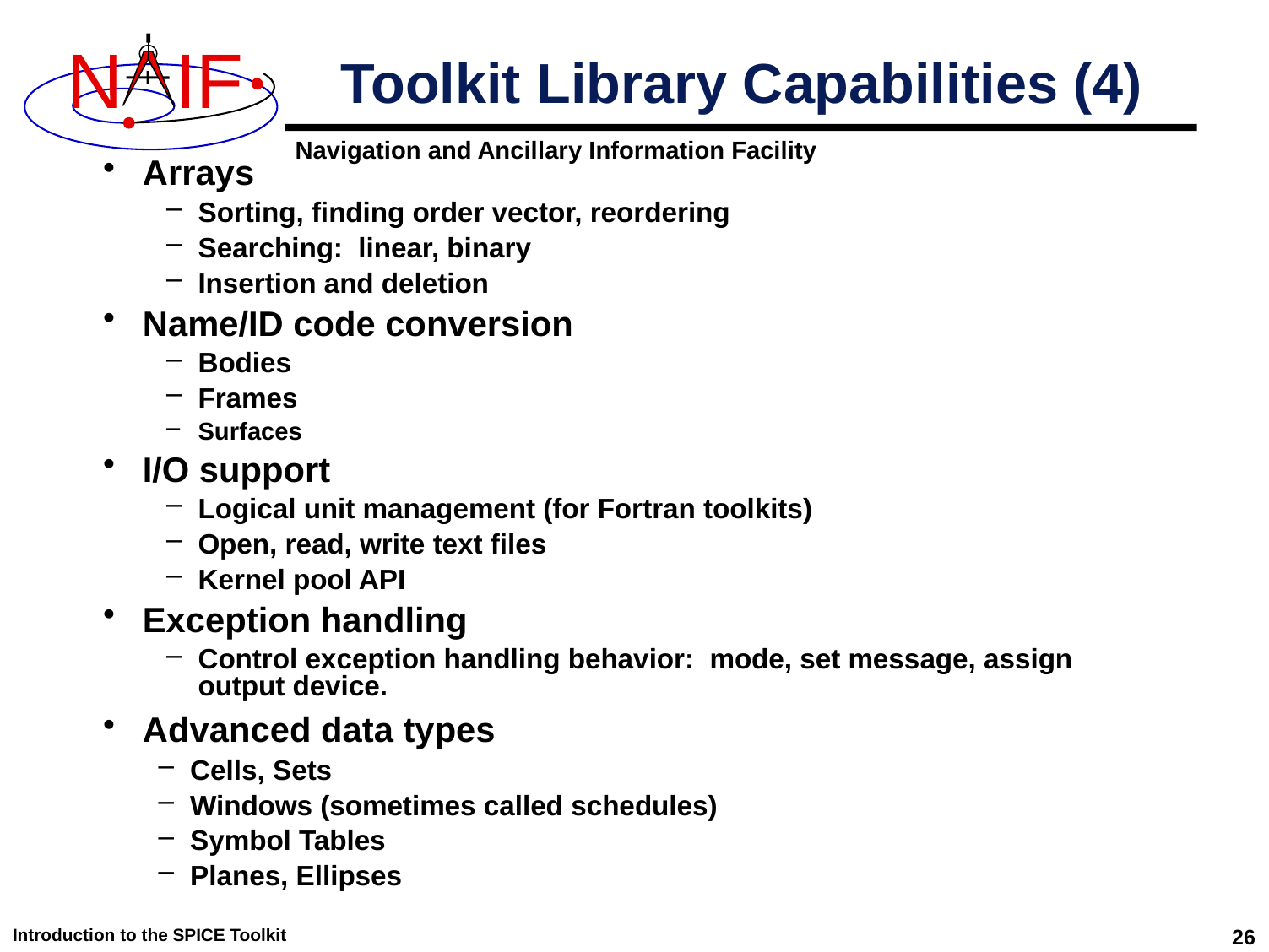

# Toolkit Library Capabilities (4)
Arrays
Sorting, finding order vector, reordering
Searching:  linear, binary
Insertion and deletion
Name/ID code conversion
Bodies
Frames
Surfaces
I/O support
Logical unit management (for Fortran toolkits)
Open, read, write text files
Kernel pool API
Exception handling
Control exception handling behavior:  mode, set message, assign output device.
Advanced data types
Cells, Sets
Windows (sometimes called schedules)
Symbol Tables
Planes, Ellipses

Introduction to the SPICE Toolkit
26